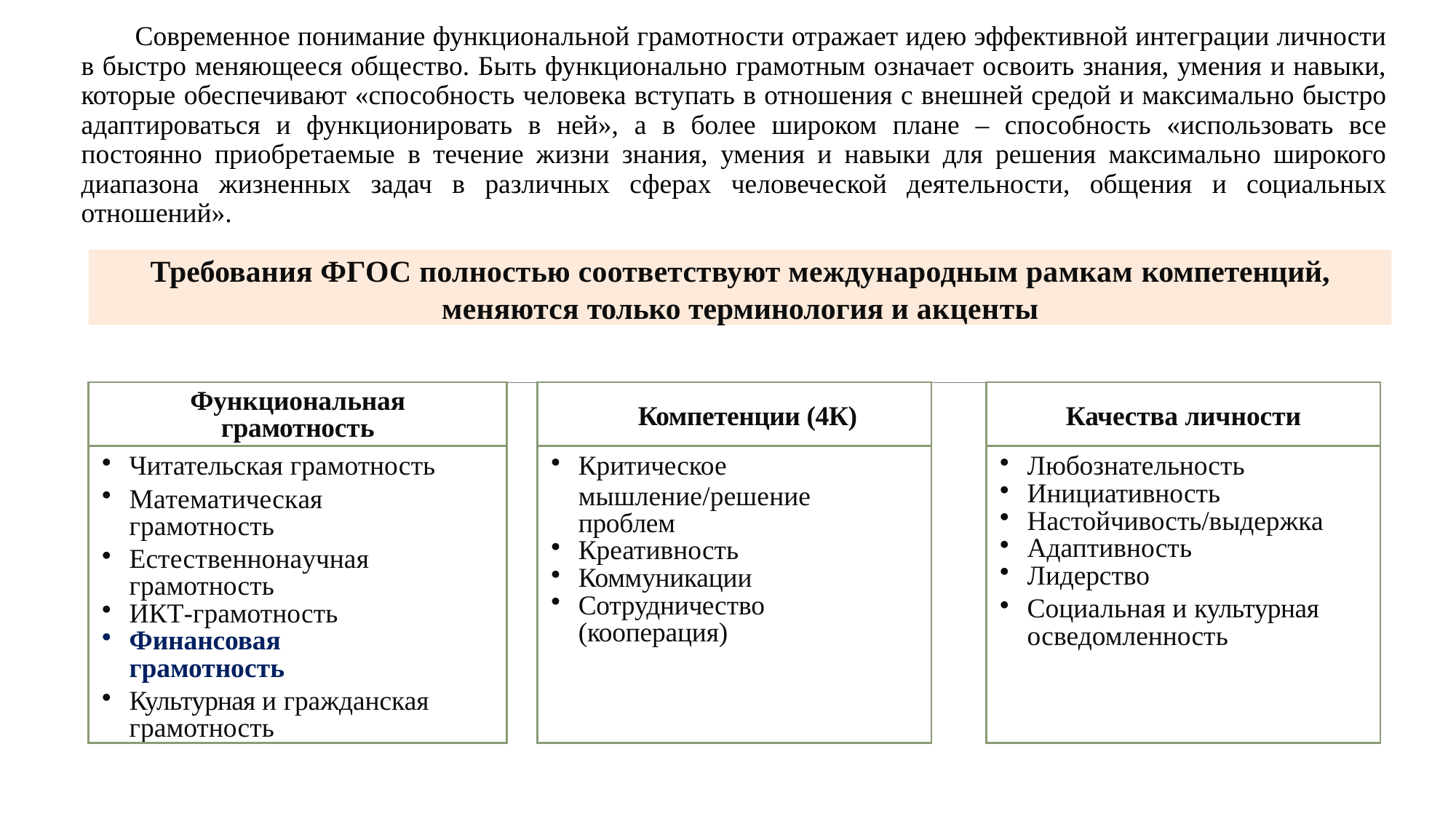

Современное понимание функциональной грамотности отражает идею эффективной интеграции личности в быстро меняющееся общество. Быть функционально грамотным означает освоить знания, умения и навыки, которые обеспечивают «способность человека вступать в отношения с внешней средой и максимально быстро адаптироваться и функционировать в ней», а в более широком плане – способность «использовать все постоянно приобретаемые в течение жизни знания, умения и навыки для решения максимально широкого диапазона жизненных задач в различных сферах человеческой деятельности, общения и социальных отношений».
Требования ФГОС полностью соответствуют международным рамкам компетенций,
меняются только терминология и акценты
| Функциональная грамотность |  | Компетенции (4К) |  | Качества личности |
| --- | --- | --- | --- | --- |
| Читательская грамотность Математическая грамотность Естественнонаучная грамотность ИКТ-грамотность Финансовая грамотность Культурная и гражданская грамотность |  | Критическое мышление/решение проблем Креативность Коммуникации Сотрудничество (кооперация) |  | Любознательность Инициативность Настойчивость/выдержка Адаптивность Лидерство Социальная и культурная осведомленность |
4